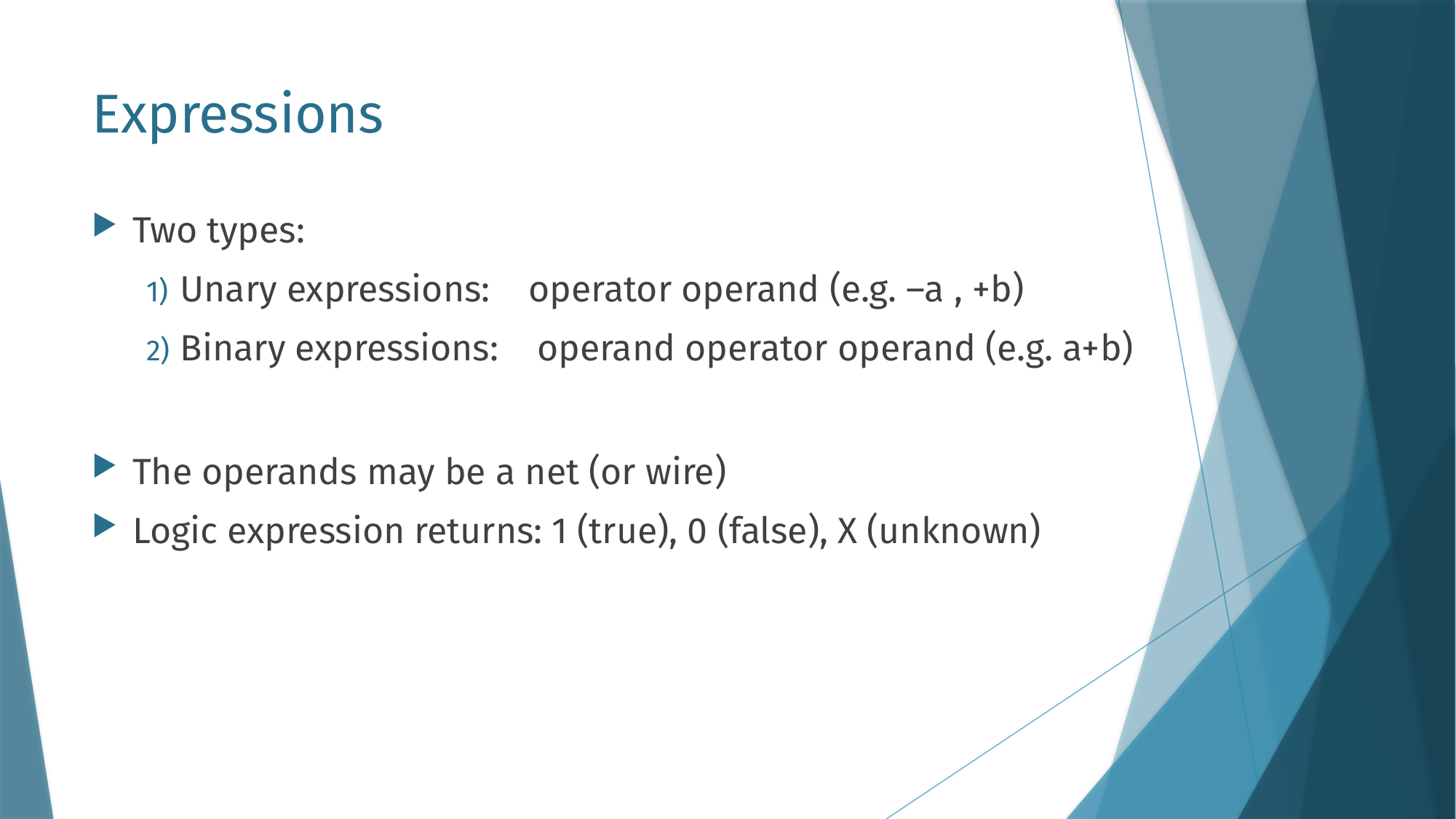

# Expressions
Two types:
Unary expressions:    operator operand (e.g. –a , +b)
Binary expressions:    operand operator operand (e.g. a+b)

The operands may be a net (or wire)
Logic expression returns: 1 (true), 0 (false), X (unknown)